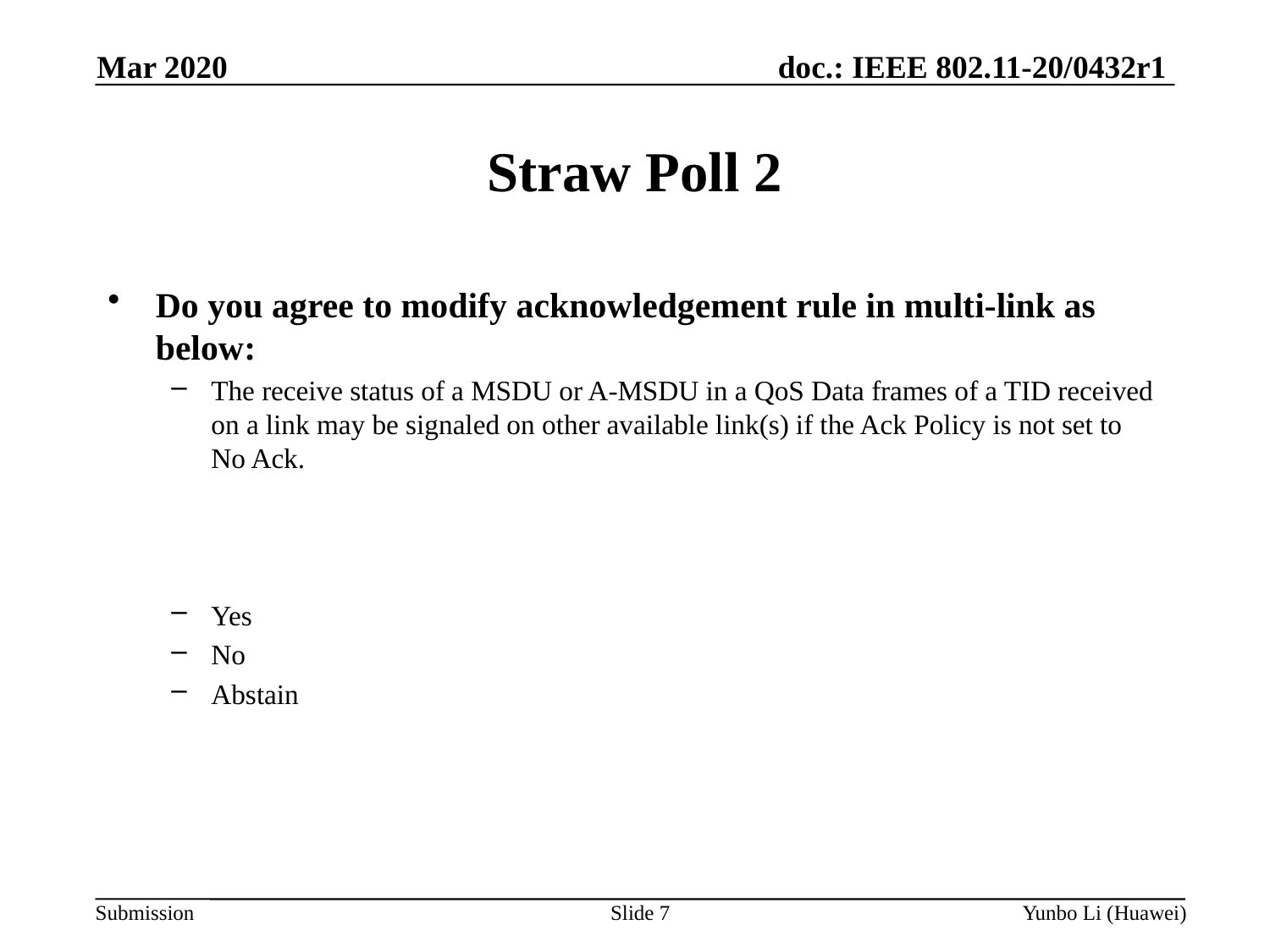

Mar 2020
Straw Poll 2
Do you agree to modify acknowledgement rule in multi-link as below:
The receive status of a MSDU or A-MSDU in a QoS Data frames of a TID received on a link may be signaled on other available link(s) if the Ack Policy is not set to No Ack.

Yes
No
Abstain

Slide 7
Yunbo Li (Huawei)